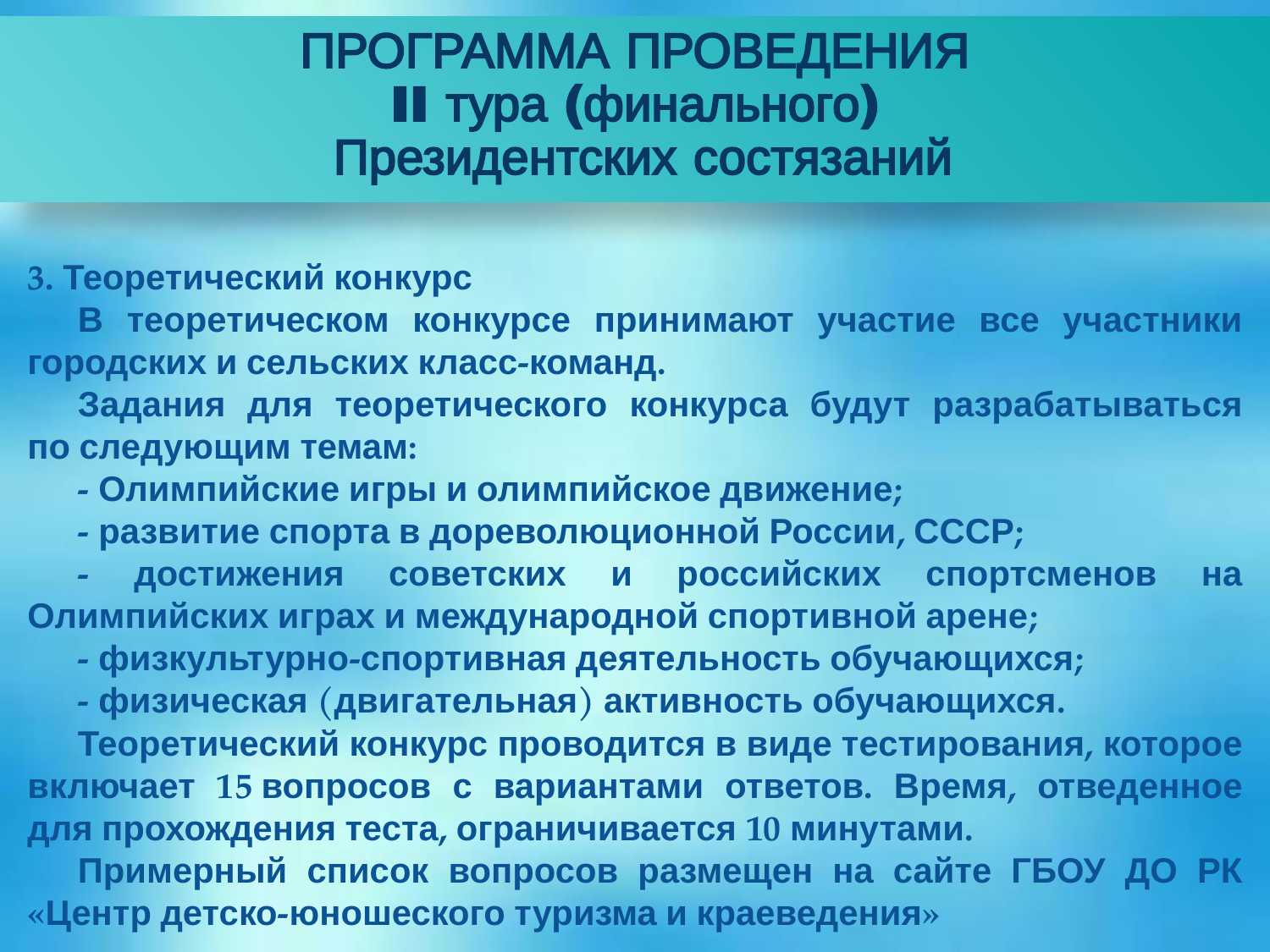

ПРОГРАММА ПРОВЕДЕНИЯ
II тура (финального)
 Президентских состязаний

3. Теоретический конкурс
В теоретическом конкурсе принимают участие все участники городских и сельских класс-команд.
Задания для теоретического конкурса будут разрабатываться по следующим темам:
- Олимпийские игры и олимпийское движение;
- развитие спорта в дореволюционной России, СССР;
- достижения советских и российских спортсменов на Олимпийских играх и международной спортивной арене;
- физкультурно-спортивная деятельность обучающихся;
- физическая (двигательная) активность обучающихся.
Теоретический конкурс проводится в виде тестирования, которое включает 15 вопросов с вариантами ответов. Время, отведенное для прохождения теста, ограничивается 10 минутами.
Примерный список вопросов размещен на сайте ГБОУ ДО РК «Центр детско-юношеского туризма и краеведения»